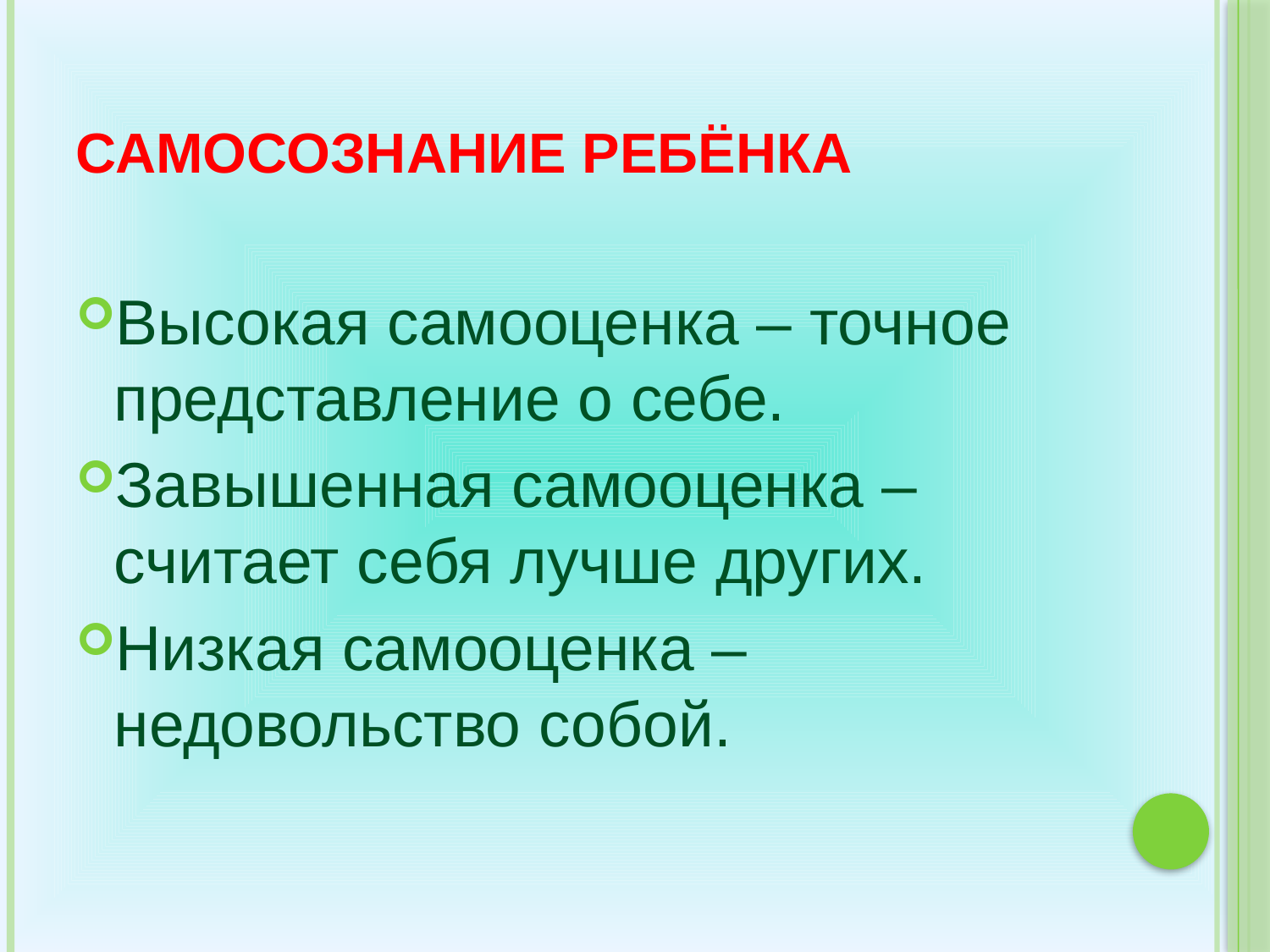

# САМОСОЗНАНИЕ РЕБЁНКА
Высокая самооценка – точное представление о себе.
Завышенная самооценка – считает себя лучше других.
Низкая самооценка – недовольство собой.